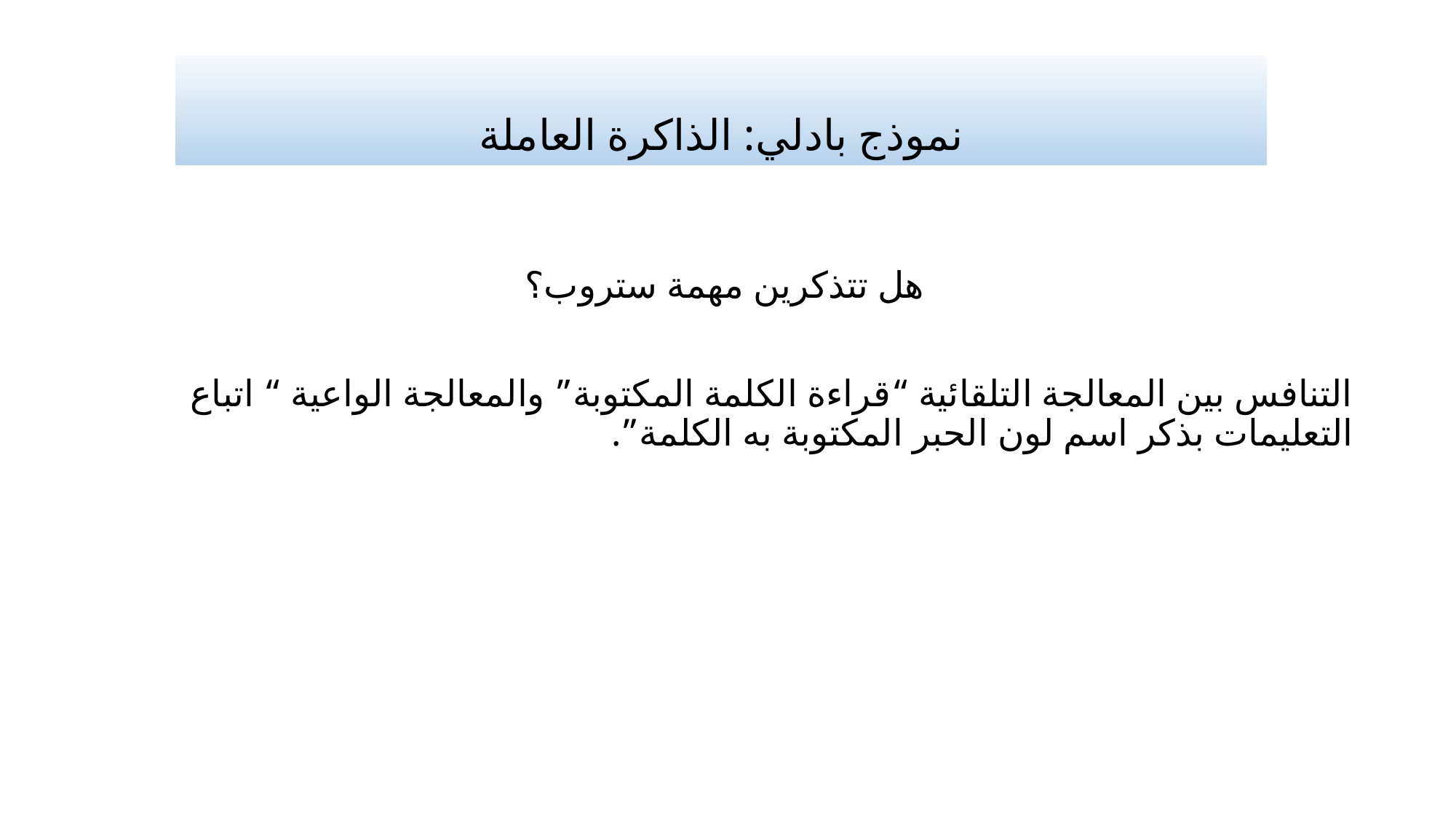

# نموذج بادلي: الذاكرة العاملة

هل تتذكرين مهمة ستروب؟

التنافس بين المعالجة التلقائية “قراءة الكلمة المكتوبة” والمعالجة الواعية “ اتباع التعليمات بذكر اسم لون الحبر المكتوبة به الكلمة”.